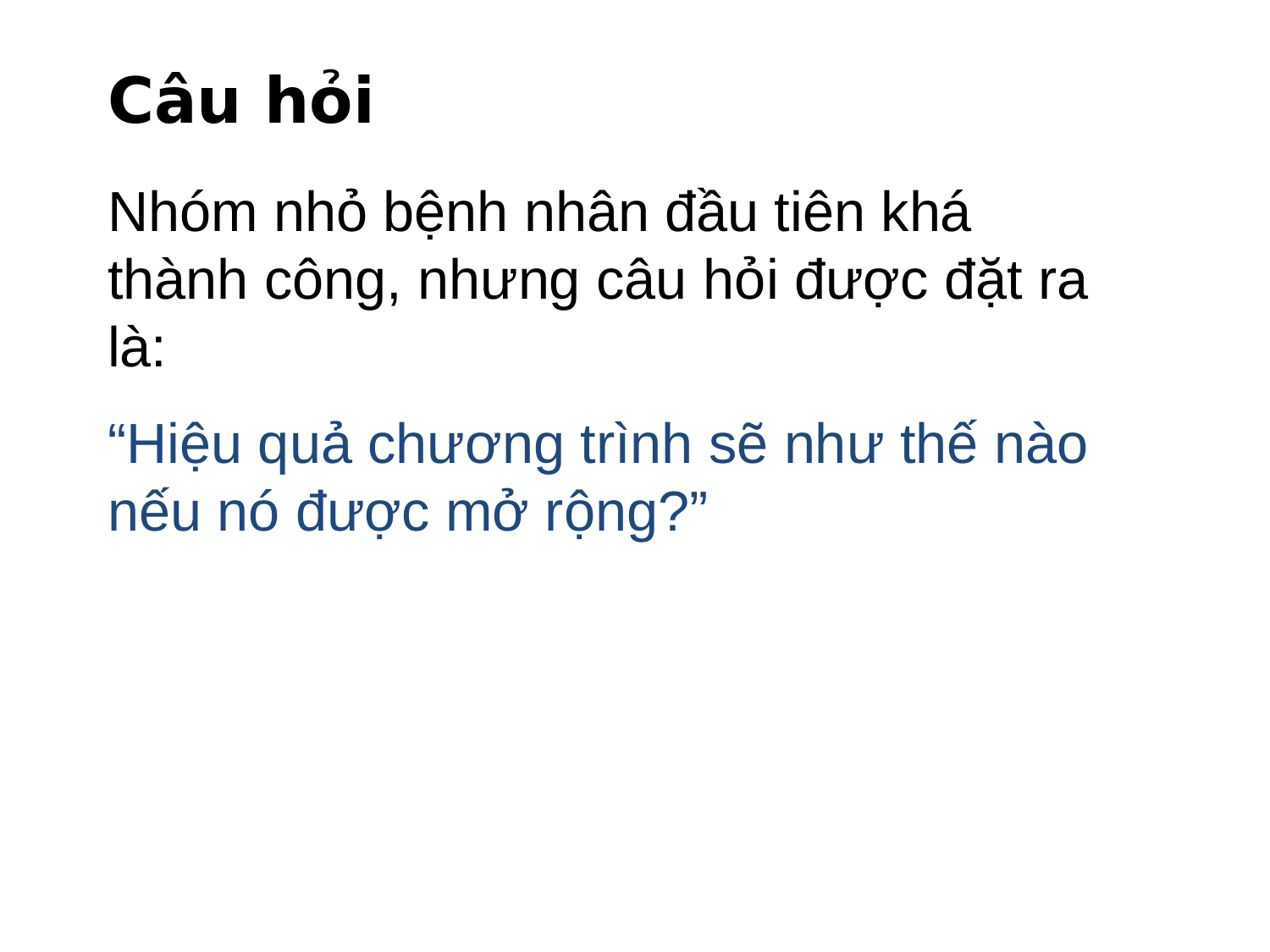

Câu hỏi
Nhóm nhỏ bệnh nhân đầu tiên khá thành công, nhưng câu hỏi được đặt ra là:
“Hiệu quả chương trình sẽ như thế nào nếu nó được mở rộng?”